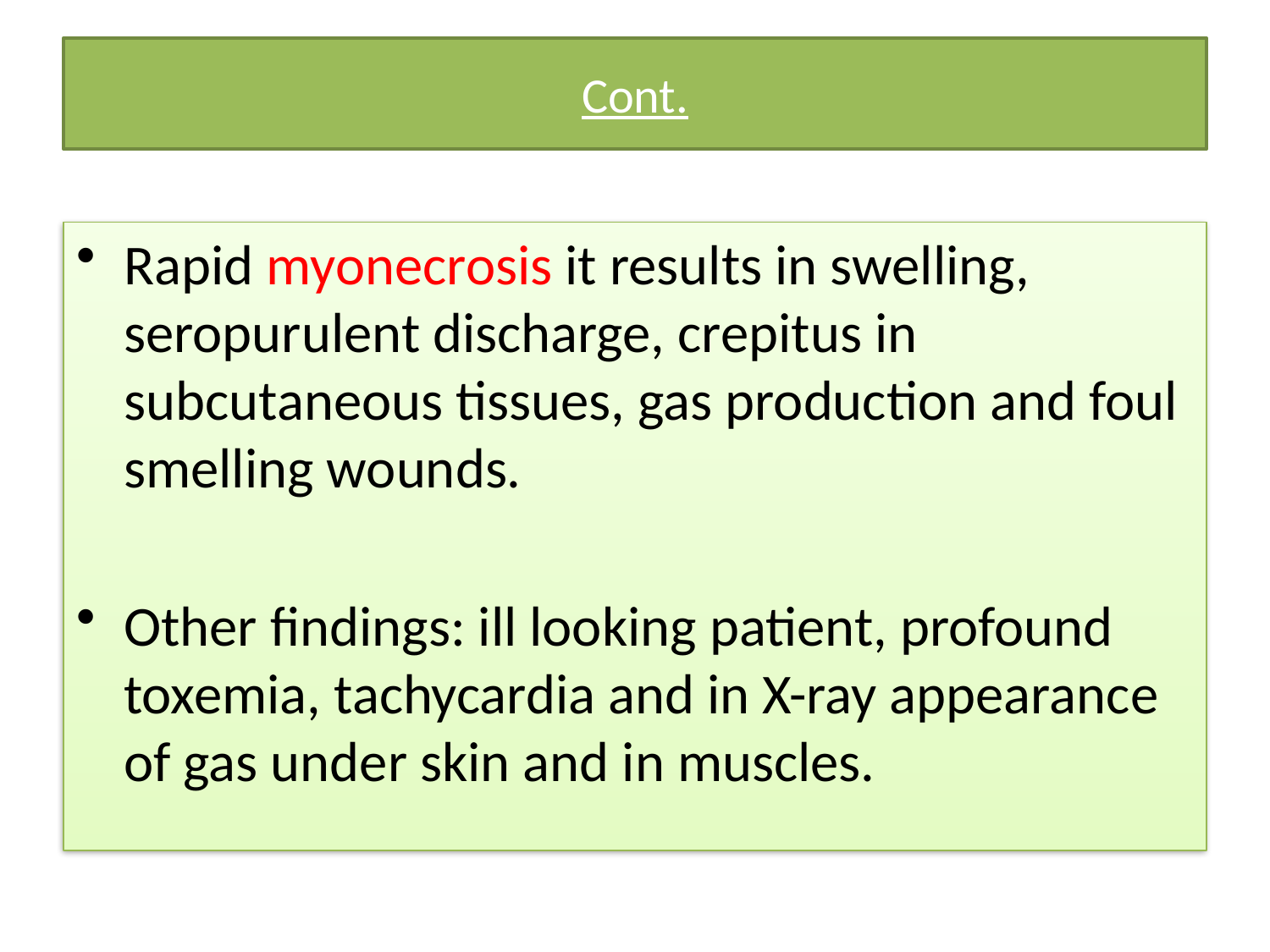

# Cont.
Rapid myonecrosis it results in swelling, seropurulent discharge, crepitus in subcutaneous tissues, gas production and foul smelling wounds.

Other findings: ill looking patient, profound toxemia, tachycardia and in X-ray appearance of gas under skin and in muscles.